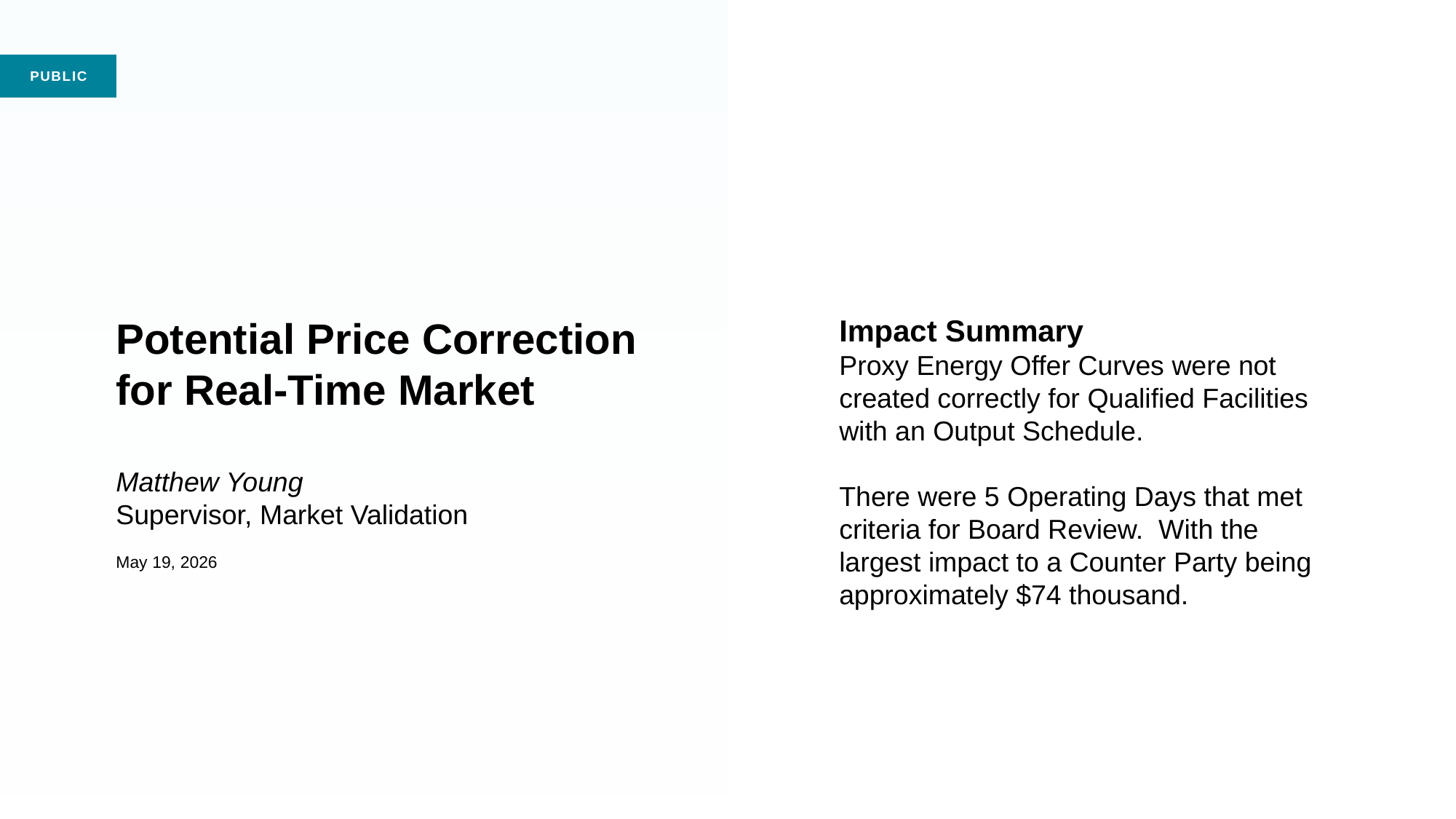

# Potential Price Correction for Real-Time Market Matthew Young Supervisor, Market Validation May 19, 2026
Impact Summary
Proxy Energy Offer Curves were not created correctly for Qualified Facilities with an Output Schedule.

There were 5 Operating Days that met criteria for Board Review.  With the largest impact to a Counter Party being approximately $74 thousand.